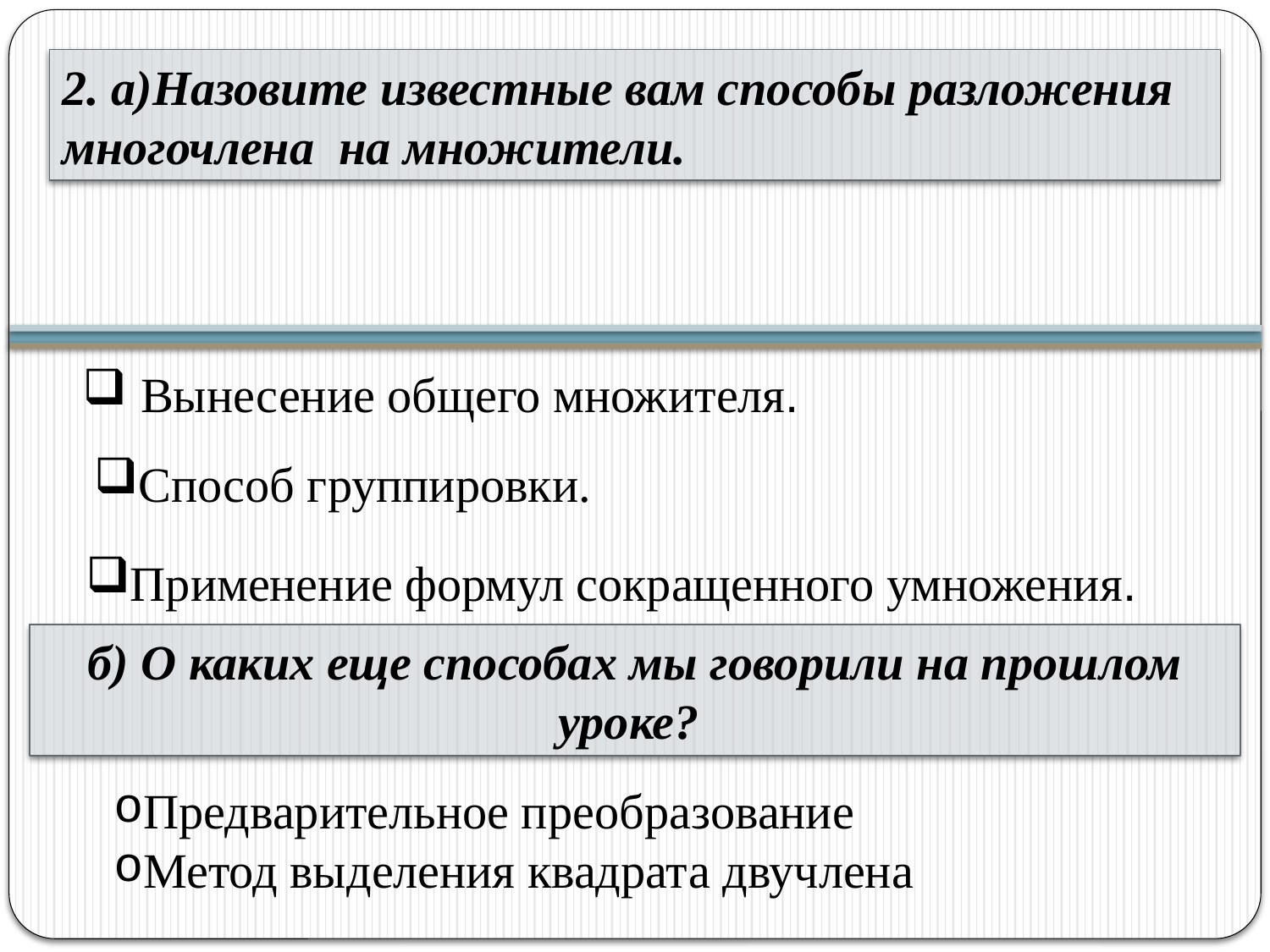

2. а)Назовите известные вам способы разложения многочлена  на множители.
 Вынесение общего множителя.
Способ группировки.
Применение формул сокращенного умножения.
б) О каких еще способах мы говорили на прошлом уроке?
Предварительное преобразование
Метод выделения квадрата двучлена